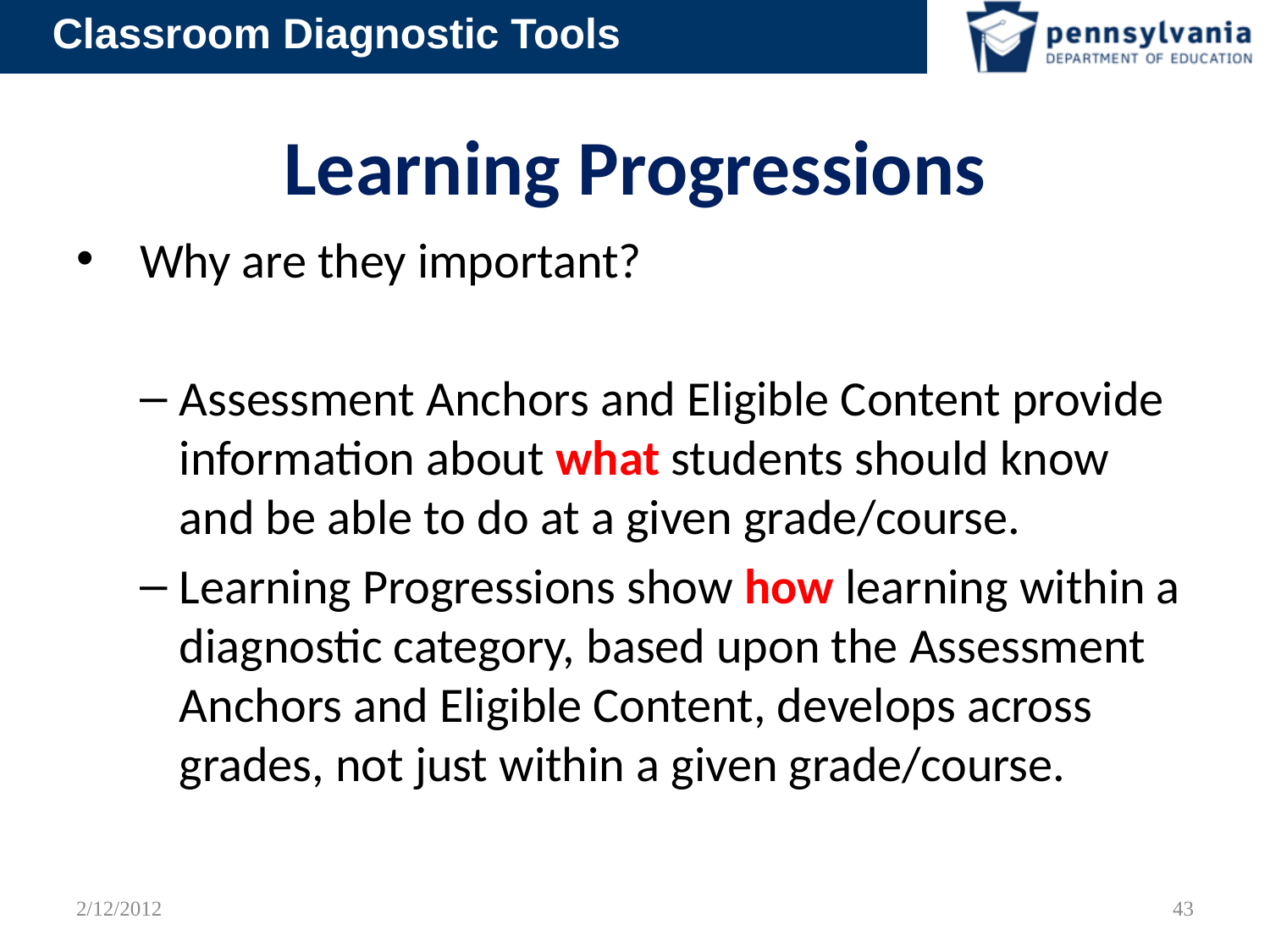

# Learning Progressions
Why are they important?

Assessment Anchors and Eligible Content provide information about what students should know and be able to do at a given grade/course.
Learning Progressions show how learning within a diagnostic category, based upon the Assessment Anchors and Eligible Content, develops across grades, not just within a given grade/course.

2/12/2012
43